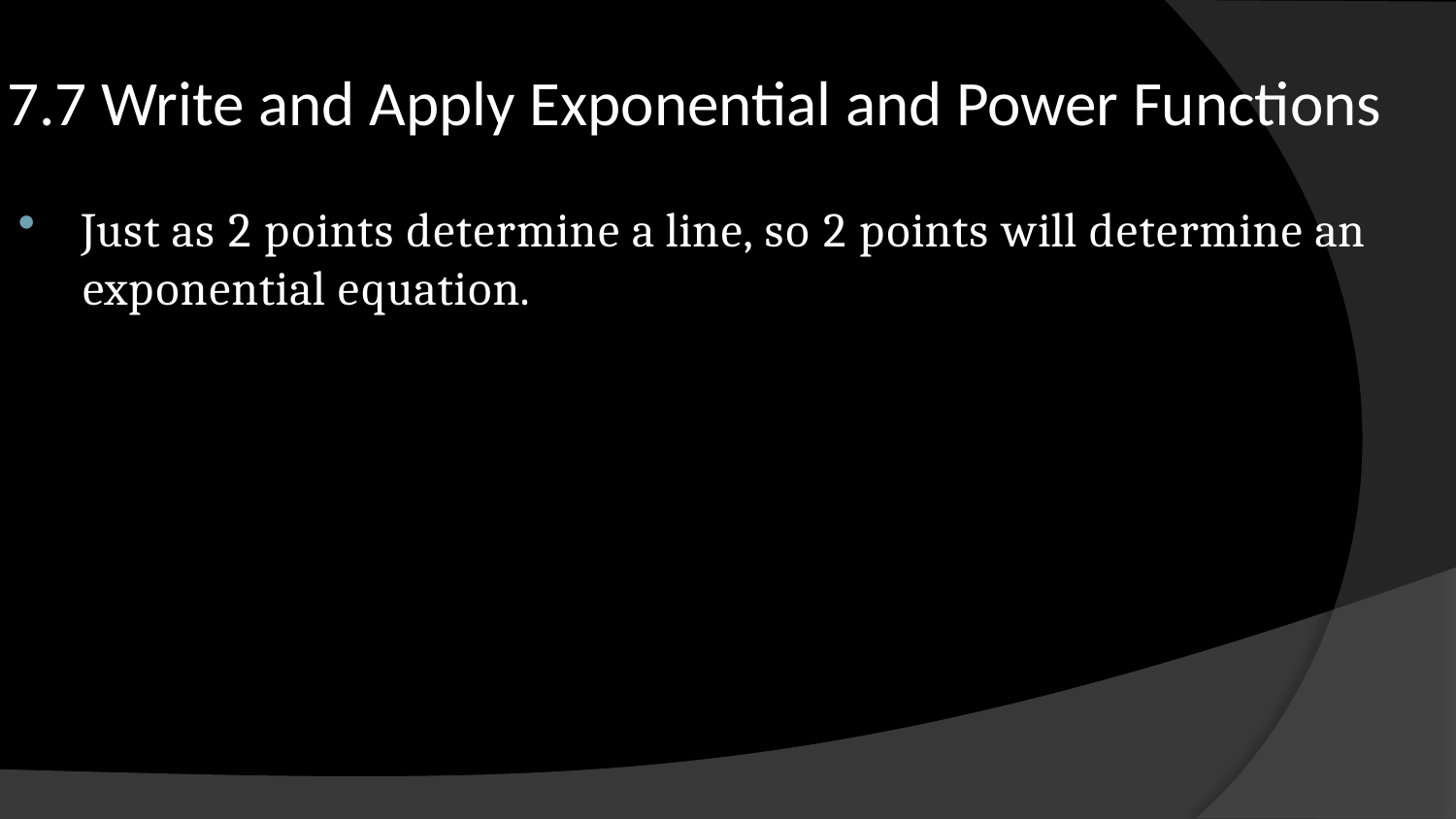

# 7.7 Write and Apply Exponential and Power Functions
Just as 2 points determine a line, so 2 points will determine an exponential equation.